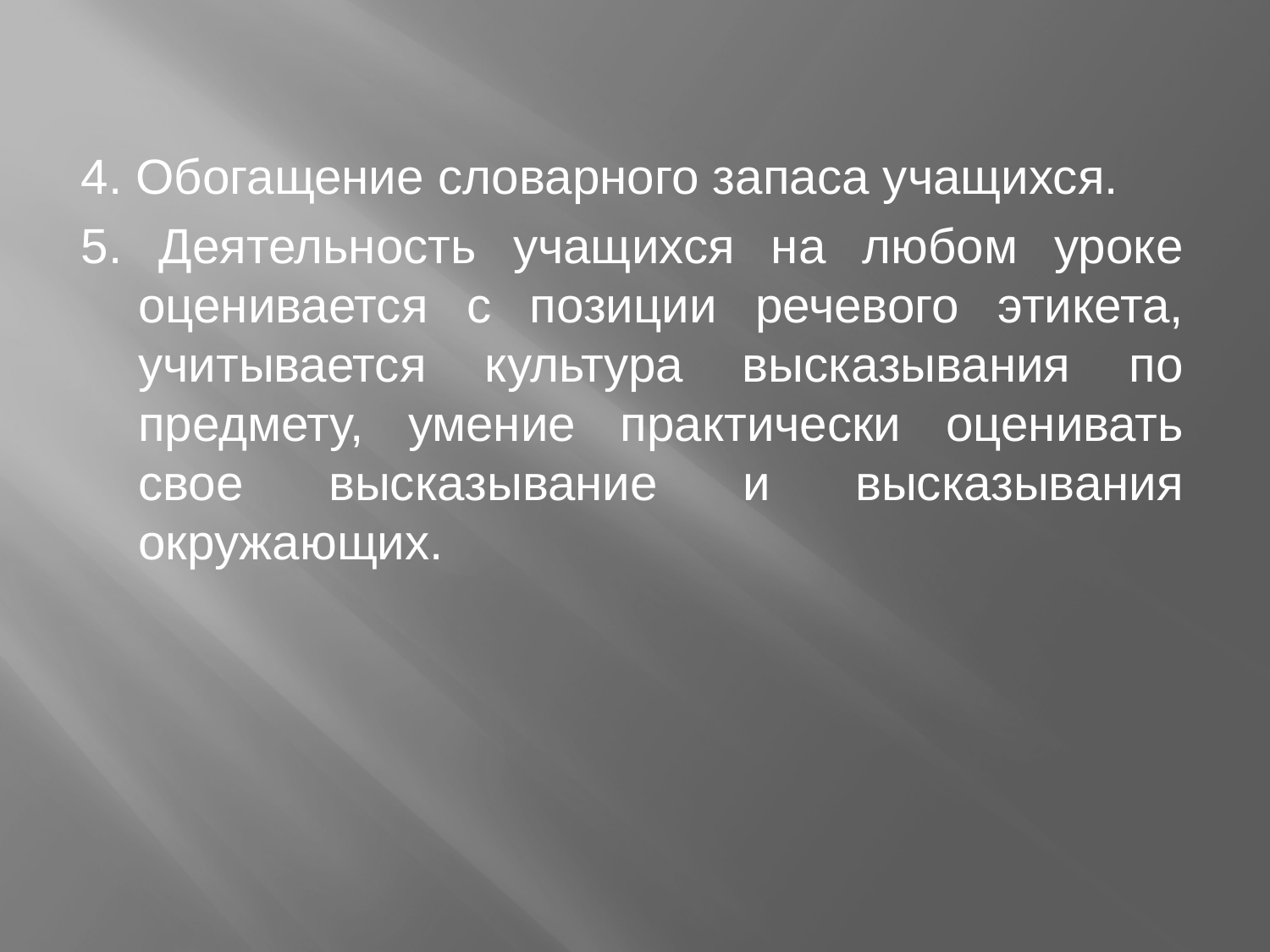

#
4. Обогащение словарного запаса учащихся.
5. Деятельность учащихся на любом уроке оценивается с позиции речевого этикета, учитывается культура высказывания по предмету, умение практически оценивать свое высказывание и высказывания окружающих.